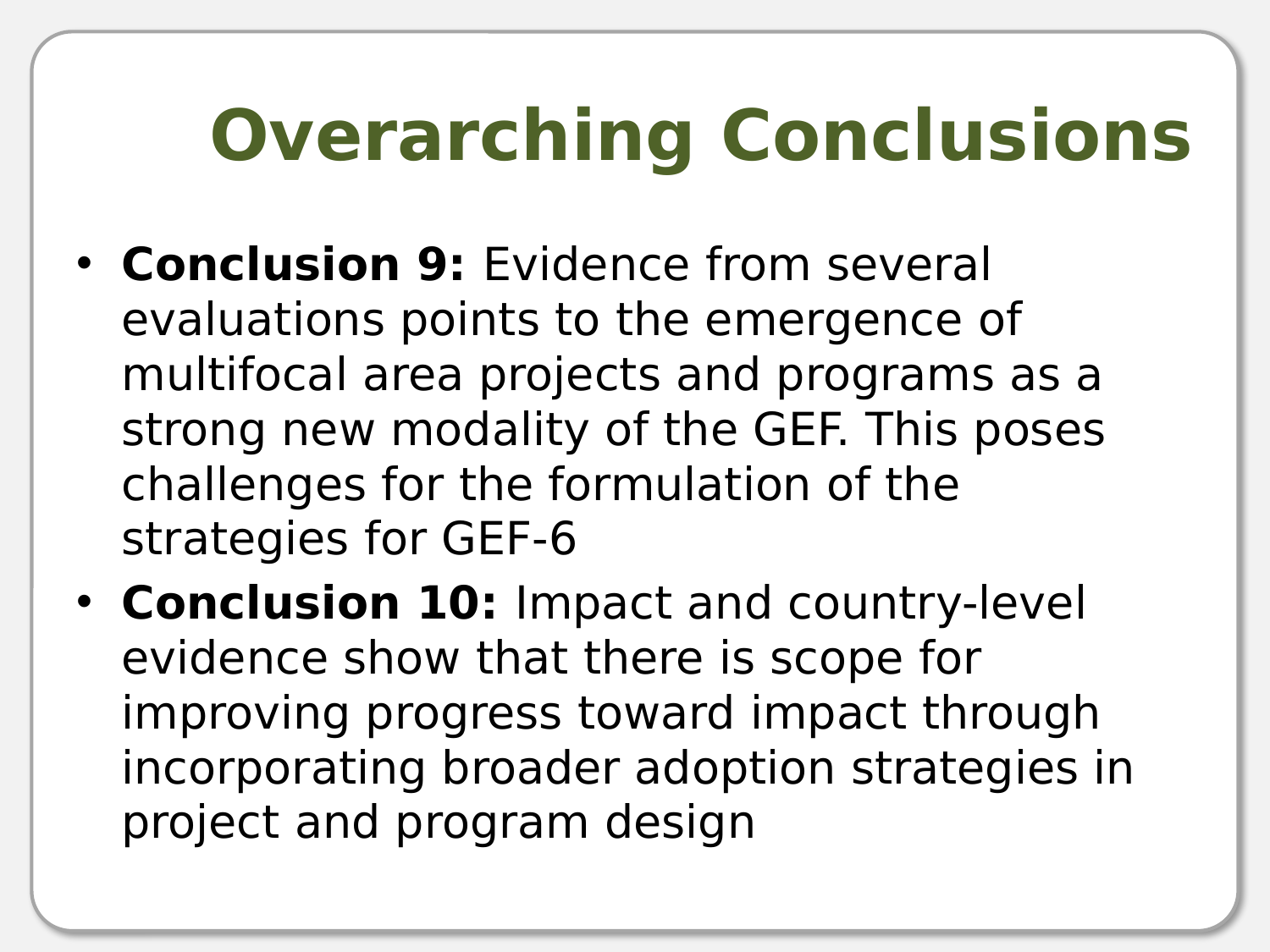

# Overarching Conclusions
Conclusion 9: Evidence from several evaluations points to the emergence of multifocal area projects and programs as a strong new modality of the GEF. This poses challenges for the formulation of the strategies for GEF-6
Conclusion 10: Impact and country-level evidence show that there is scope for improving progress toward impact through incorporating broader adoption strategies in project and program design